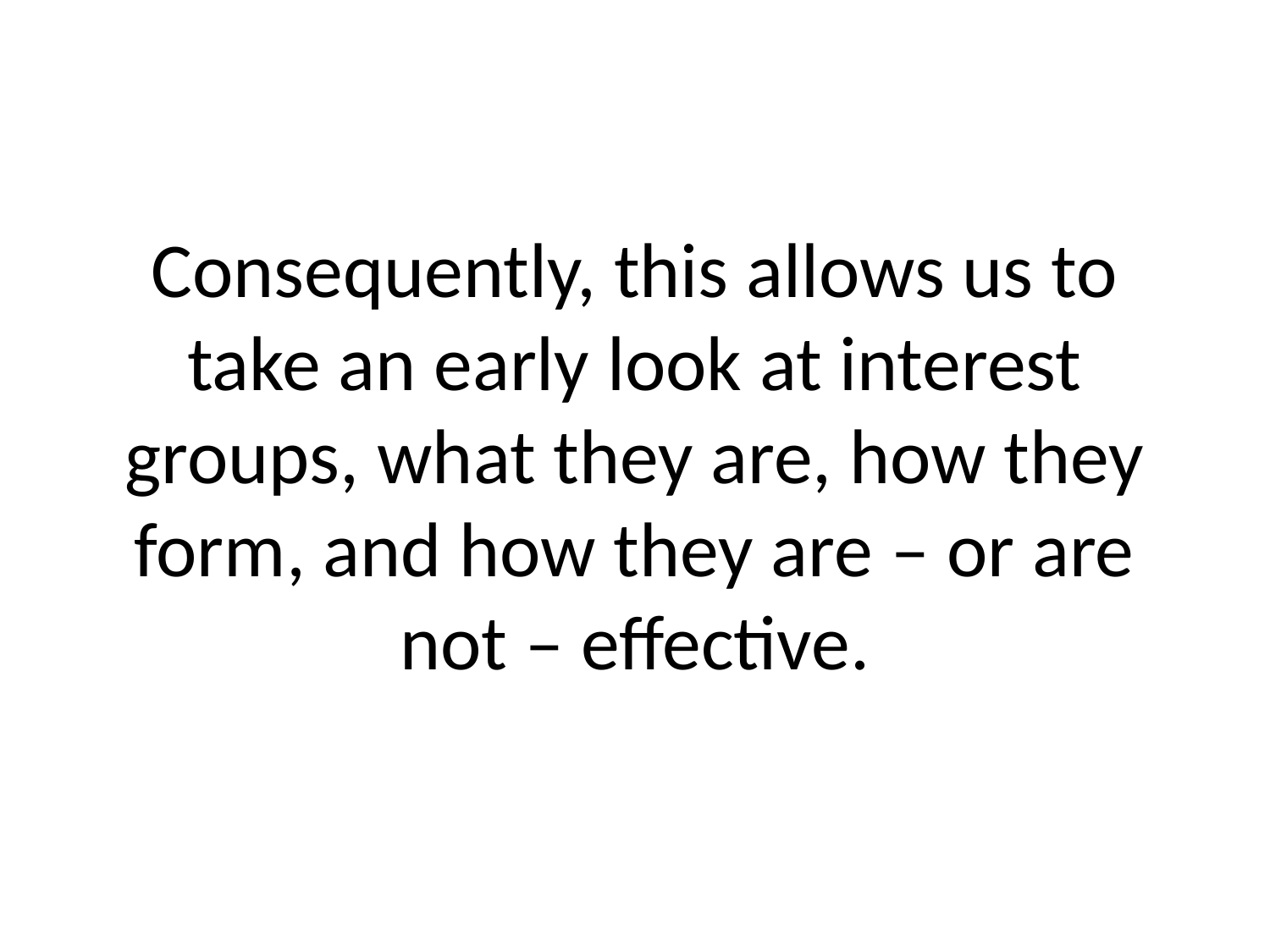

# Consequently, this allows us to take an early look at interest groups, what they are, how they form, and how they are – or are not – effective.